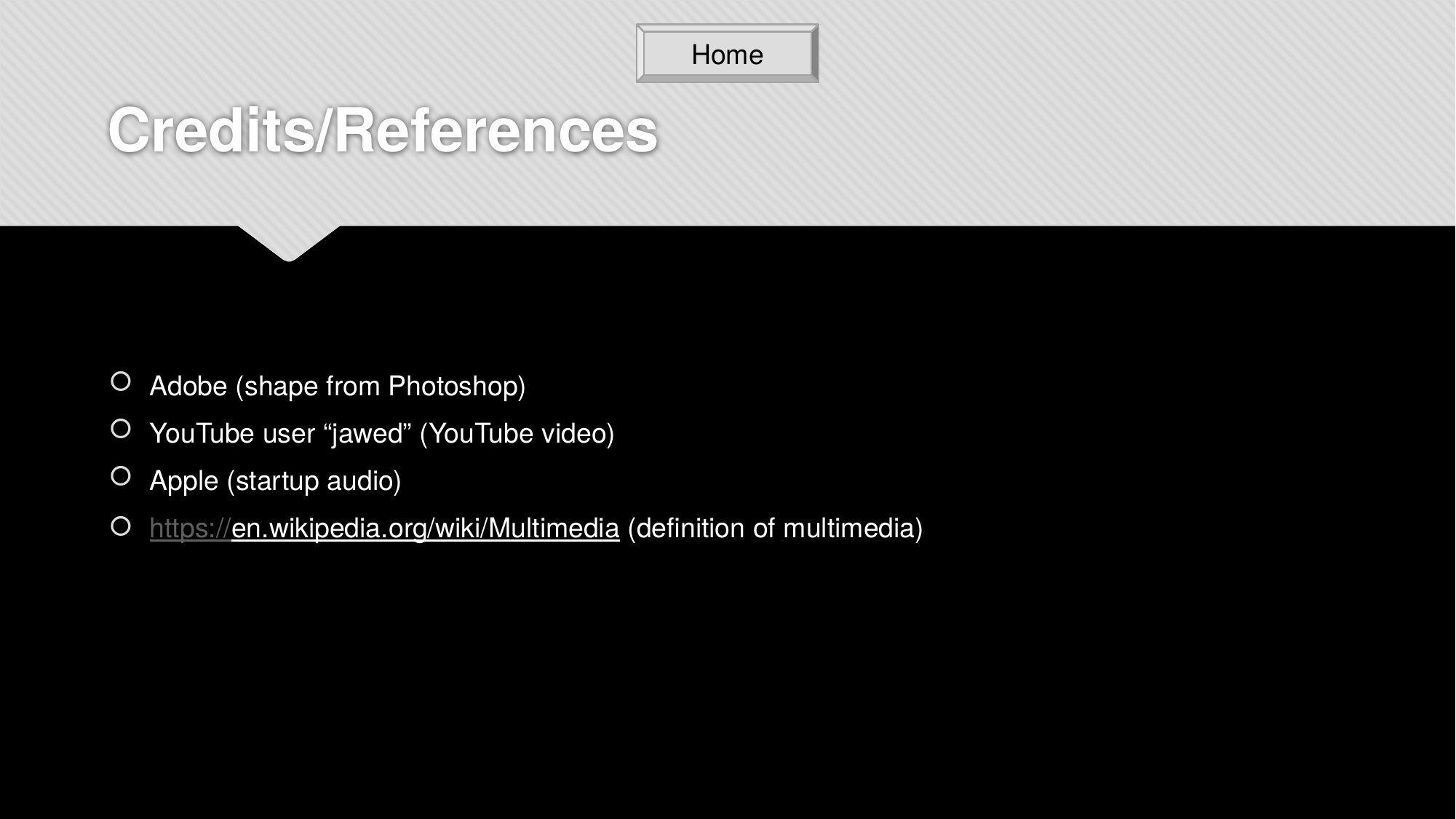

Home
# Credits/References
Adobe (shape from Photoshop)
YouTube user “jawed” (YouTube video)
Apple (startup audio)
https://en.wikipedia.org/wiki/Multimedia (definition of multimedia)